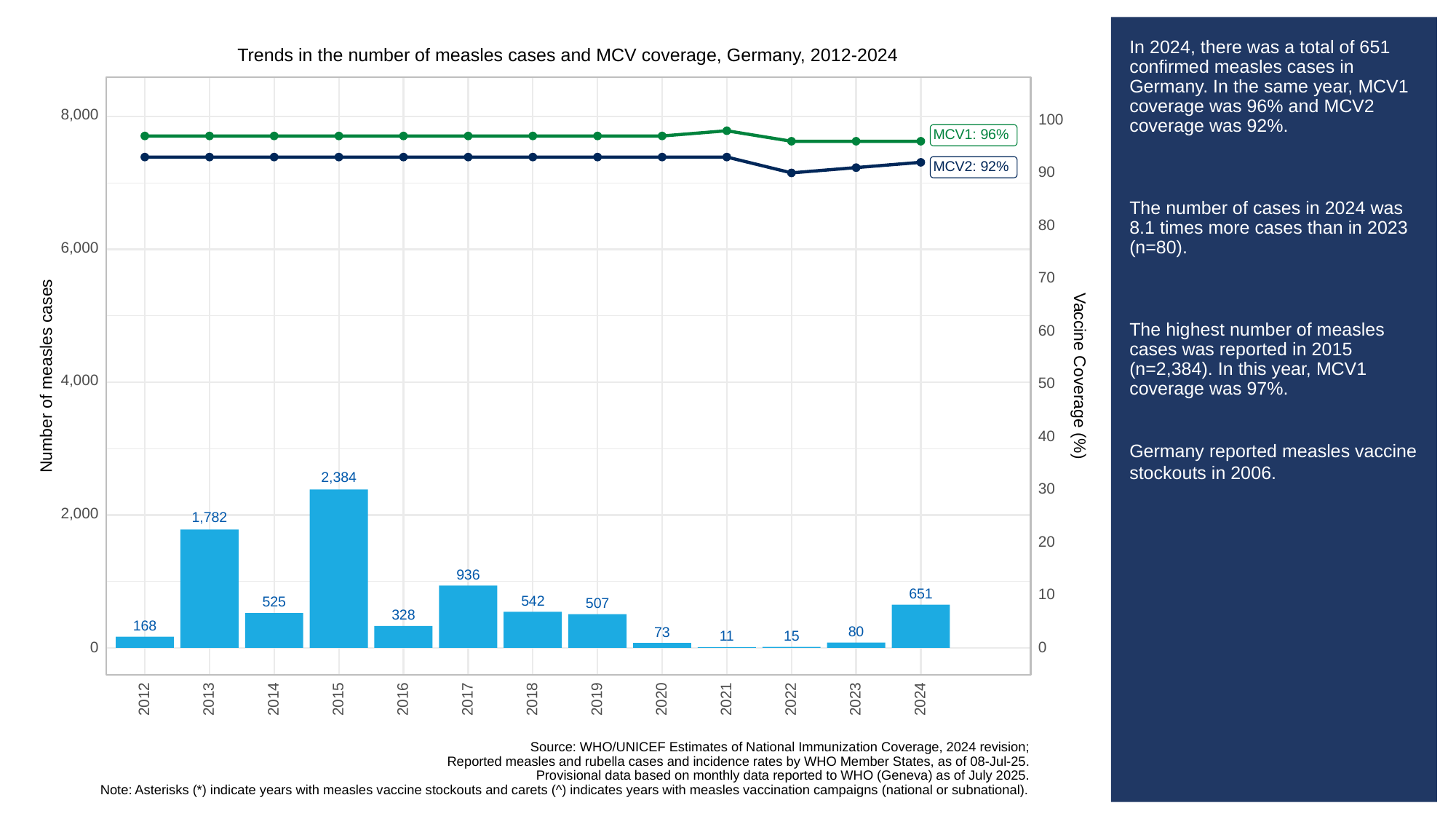

# In 2024, there was a total of 651 confirmed measles cases in Germany. In the same year, MCV1 coverage was 96% and MCV2 coverage was 92%.

The number of cases in 2024 was 8.1 times more cases than in 2023 (n=80).

The highest number of measles cases was reported in 2015 (n=2,384). In this year, MCV1 coverage was 97%.

Germany reported measles vaccine stockouts in 2006.

Trends in the number of measles cases and MCV coverage, Germany, 2012-2024

8,000
100

MCV1: 96%

MCV2: 92%

90

80
6,000

70

60
Vaccine Coverage (%)
Number of measles cases
4,000
50

40

2,384
30

2,000
1,782

20
936

651
10
542
525
507

328

168

80
73
15
11

0
0

2013
2023
2012
2014
2015
2016
2017
2018
2019
2020
2021
2022
2024
Source: WHO/UNICEF Estimates of National Immunization Coverage, 2024 revision;
Reported measles and rubella cases and incidence rates by WHO Member States, as of 08-Jul-25.
Provisional data based on monthly data reported to WHO (Geneva) as of July 2025.
Note: Asterisks (*) indicate years with measles vaccine stockouts and carets (^) indicates years with measles vaccination campaigns (national or subnational).